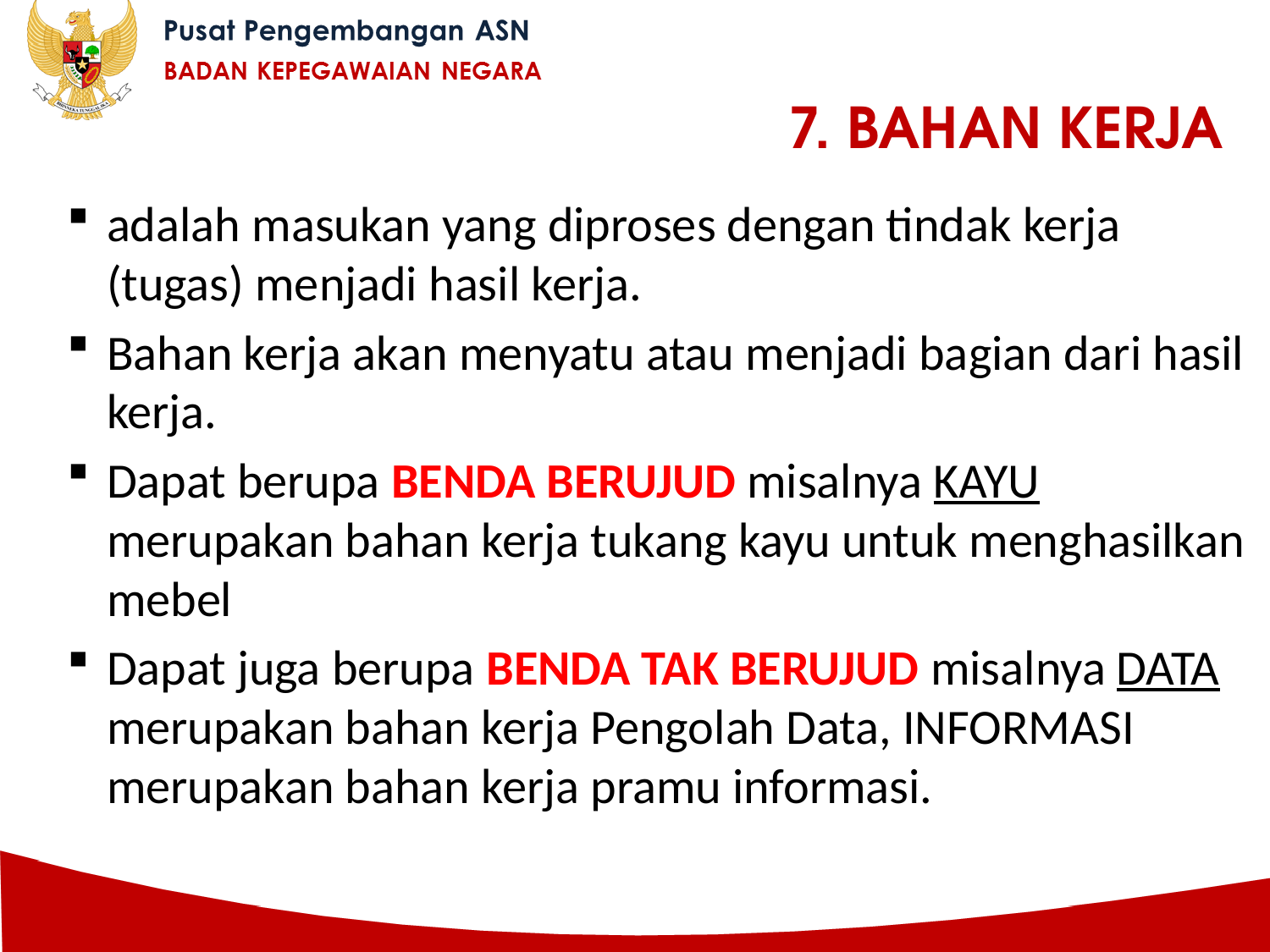

# 7. BAHAN KERJA
adalah masukan yang diproses dengan tindak kerja (tugas) menjadi hasil kerja.
Bahan kerja akan menyatu atau menjadi bagian dari hasil kerja.
Dapat berupa BENDA BERUJUD misalnya KAYU merupakan bahan kerja tukang kayu untuk menghasilkan mebel
Dapat juga berupa BENDA TAK BERUJUD misalnya DATA merupakan bahan kerja Pengolah Data, INFORMASI merupakan bahan kerja pramu informasi.